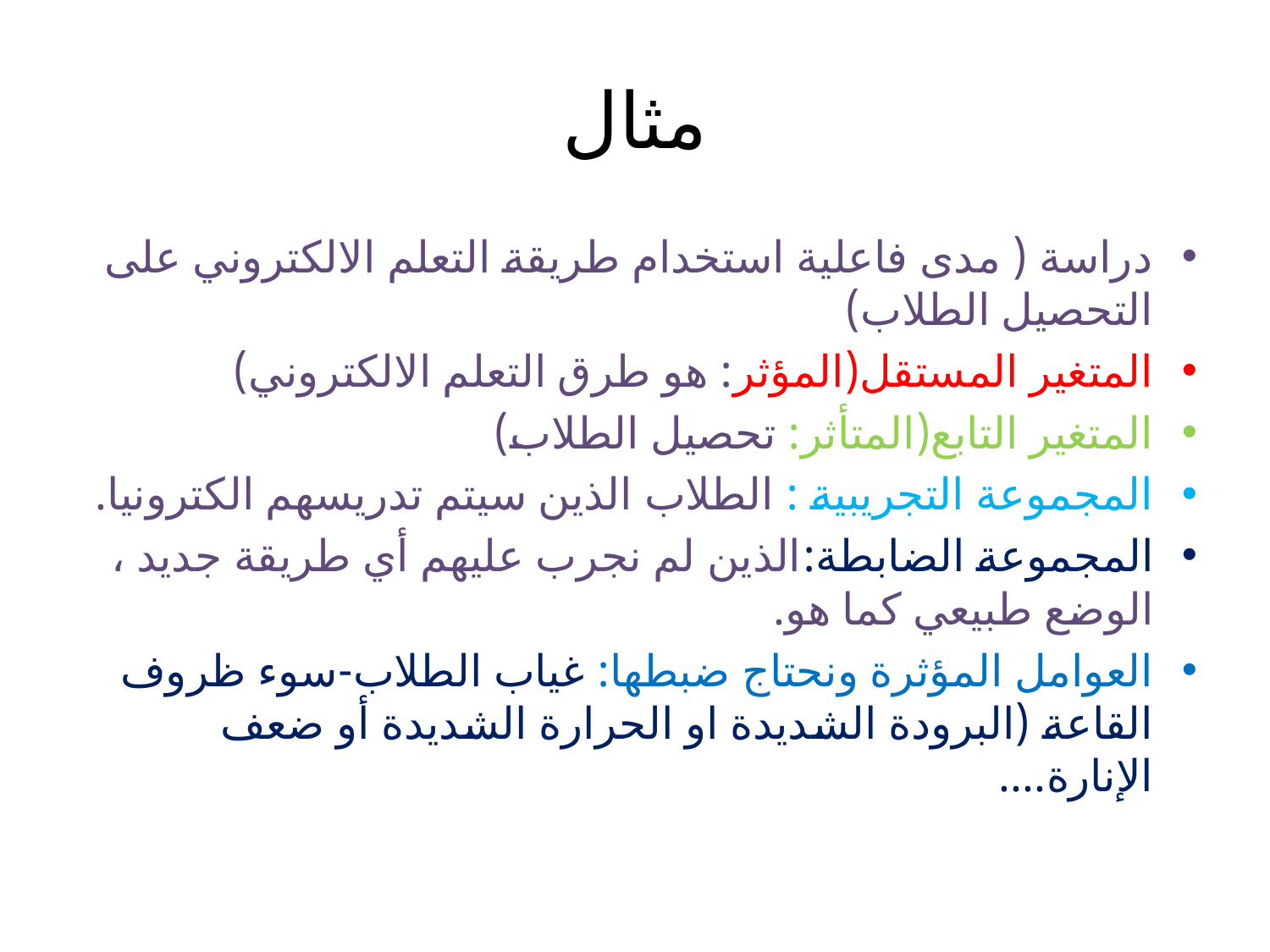

# مثال
دراسة ( مدى فاعلية استخدام طريقة التعلم الالكتروني على التحصيل الطلاب)
المتغير المستقل(المؤثر: هو طرق التعلم الالكتروني)
المتغير التابع(المتأثر: تحصيل الطلاب)
المجموعة التجريبية : الطلاب الذين سيتم تدريسهم الكترونيا.
المجموعة الضابطة:الذين لم نجرب عليهم أي طريقة جديد ، الوضع طبيعي كما هو.
العوامل المؤثرة ونحتاج ضبطها: غياب الطلاب-سوء ظروف القاعة (البرودة الشديدة او الحرارة الشديدة أو ضعف الإنارة....